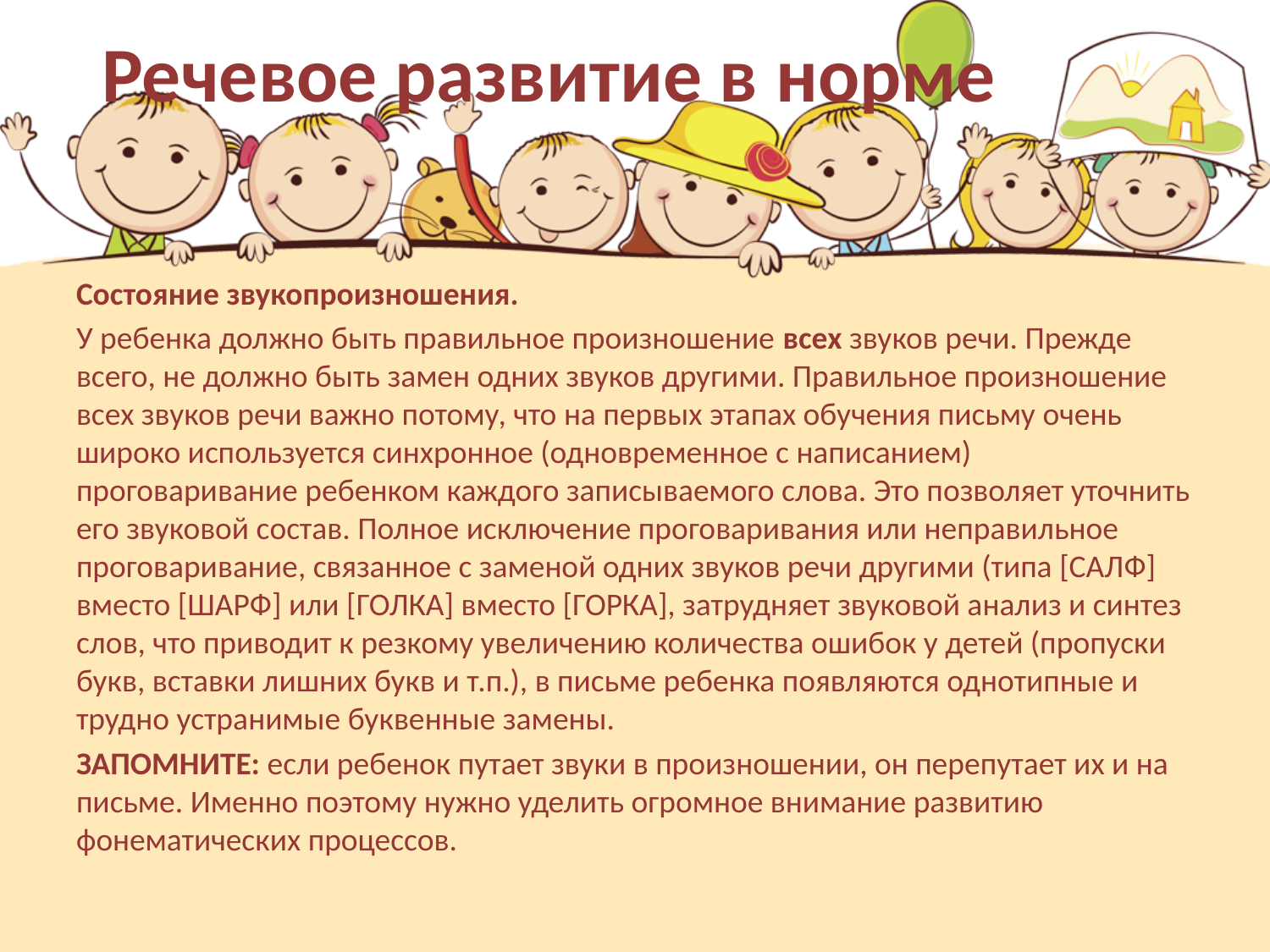

# Речевое развитие в норме

Состояние звукопроизношения.
У ребенка должно быть правильное произношение всех звуков речи. Прежде всего, не должно быть замен одних звуков другими. Правильное произношение всех звуков речи важно потому, что на первых этапах обучения письму очень широко используется синхронное (одновременное с написанием) проговаривание ребенком каждого записываемого слова. Это позволяет уточнить его звуковой состав. Полное исключение проговаривания или неправильное проговаривание, связанное с заменой одних звуков речи другими (типа [САЛФ] вместо [ШАРФ] или [ГОЛКА] вместо [ГОРКА], затрудняет звуковой анализ и синтез слов, что приводит к резкому увеличению количества ошибок у детей (пропуски букв, вставки лишних букв и т.п.), в письме ребенка появляются однотипные и трудно устранимые буквенные замены.
ЗАПОМНИТЕ: если ребенок путает звуки в произношении, он перепутает их и на письме. Именно поэтому нужно уделить огромное внимание развитию фонематических процессов.